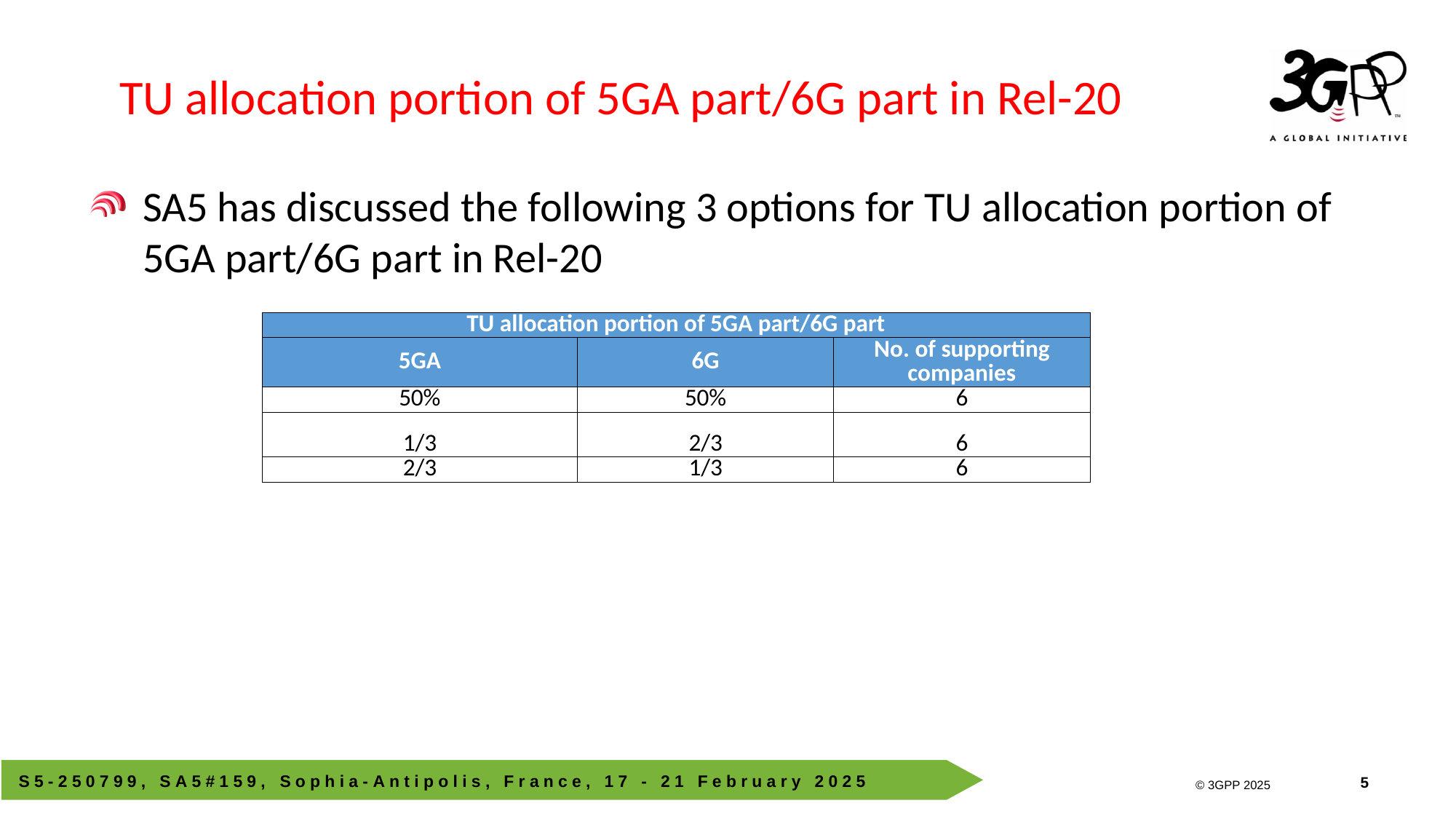

# TU allocation portion of 5GA part/6G part in Rel-20
SA5 has discussed the following 3 options for TU allocation portion of 5GA part/6G part in Rel-20
| TU allocation portion of 5GA part/6G part |  |  |
| --- | --- | --- |
| 5GA | 6G | No. of supporting companies |
| 50% | 50% | 6 |
| 1/3 | 2/3 | 6 |
| 2/3 | 1/3 | 6 |